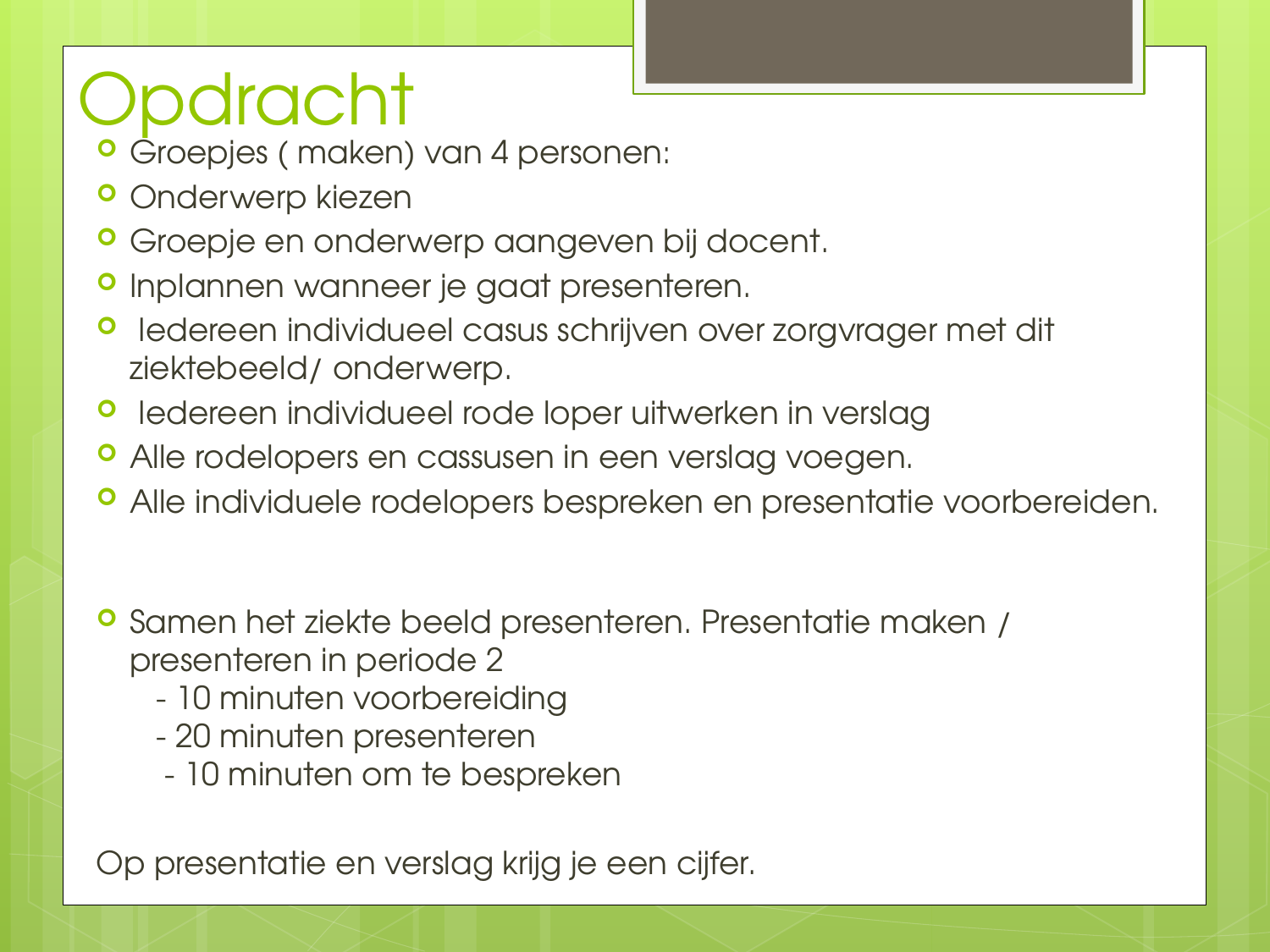

# Opdracht
Groepjes ( maken) van 4 personen:
Onderwerp kiezen
Groepje en onderwerp aangeven bij docent.
Inplannen wanneer je gaat presenteren.
 Iedereen individueel casus schrijven over zorgvrager met dit ziektebeeld/ onderwerp.
 Iedereen individueel rode loper uitwerken in verslag
Alle rodelopers en cassusen in een verslag voegen.
Alle individuele rodelopers bespreken en presentatie voorbereiden.
Samen het ziekte beeld presenteren. Presentatie maken / presenteren in periode 2
   - 10 minuten voorbereiding
   - 20 minuten presenteren
    - 10 minuten om te bespreken

Op presentatie en verslag krijg je een cijfer.